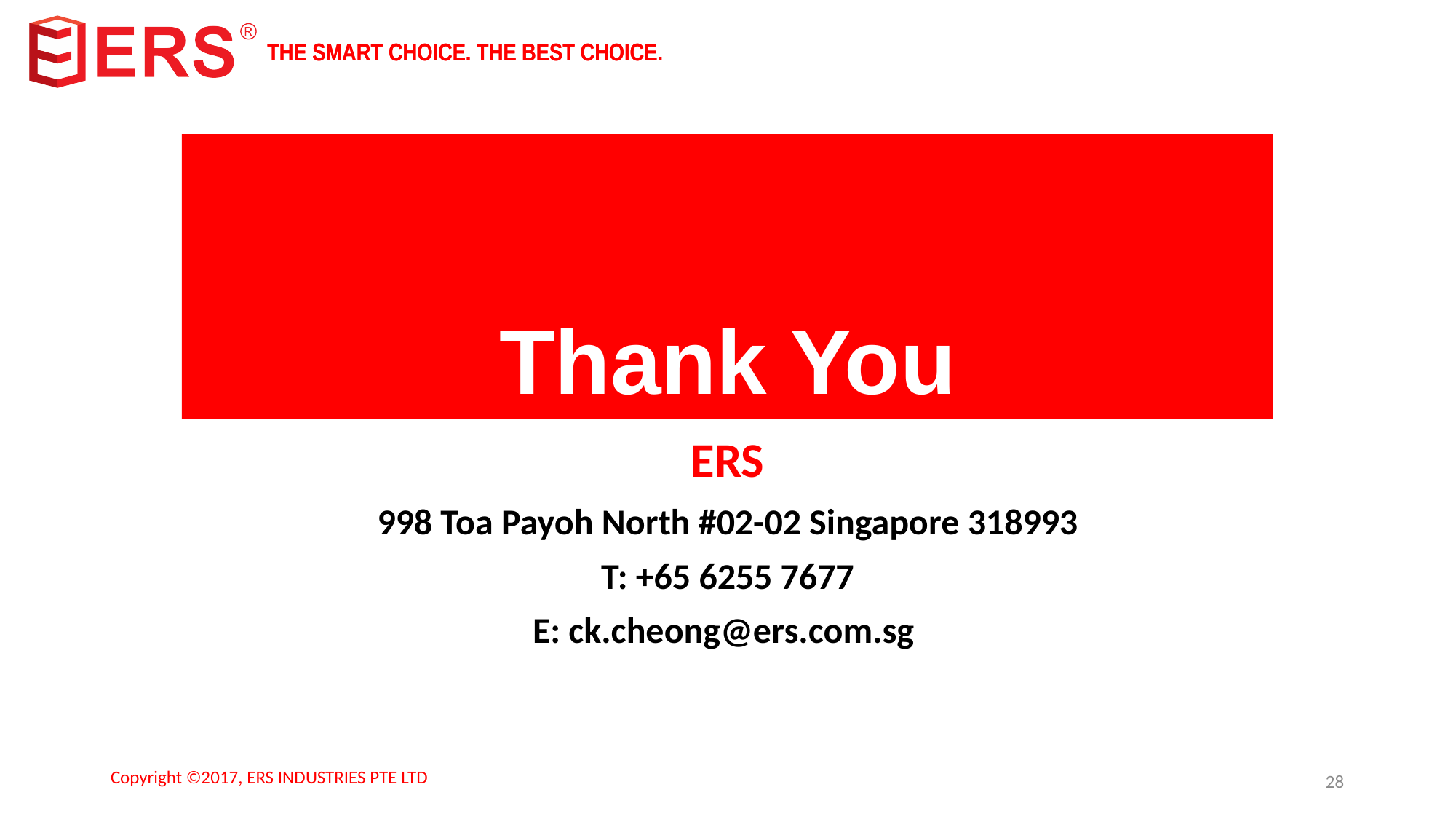

# Thank You
ERS
998 Toa Payoh North #02-02 Singapore 318993
T: +65 6255 7677
E: ck.cheong@ers.com.sg
28